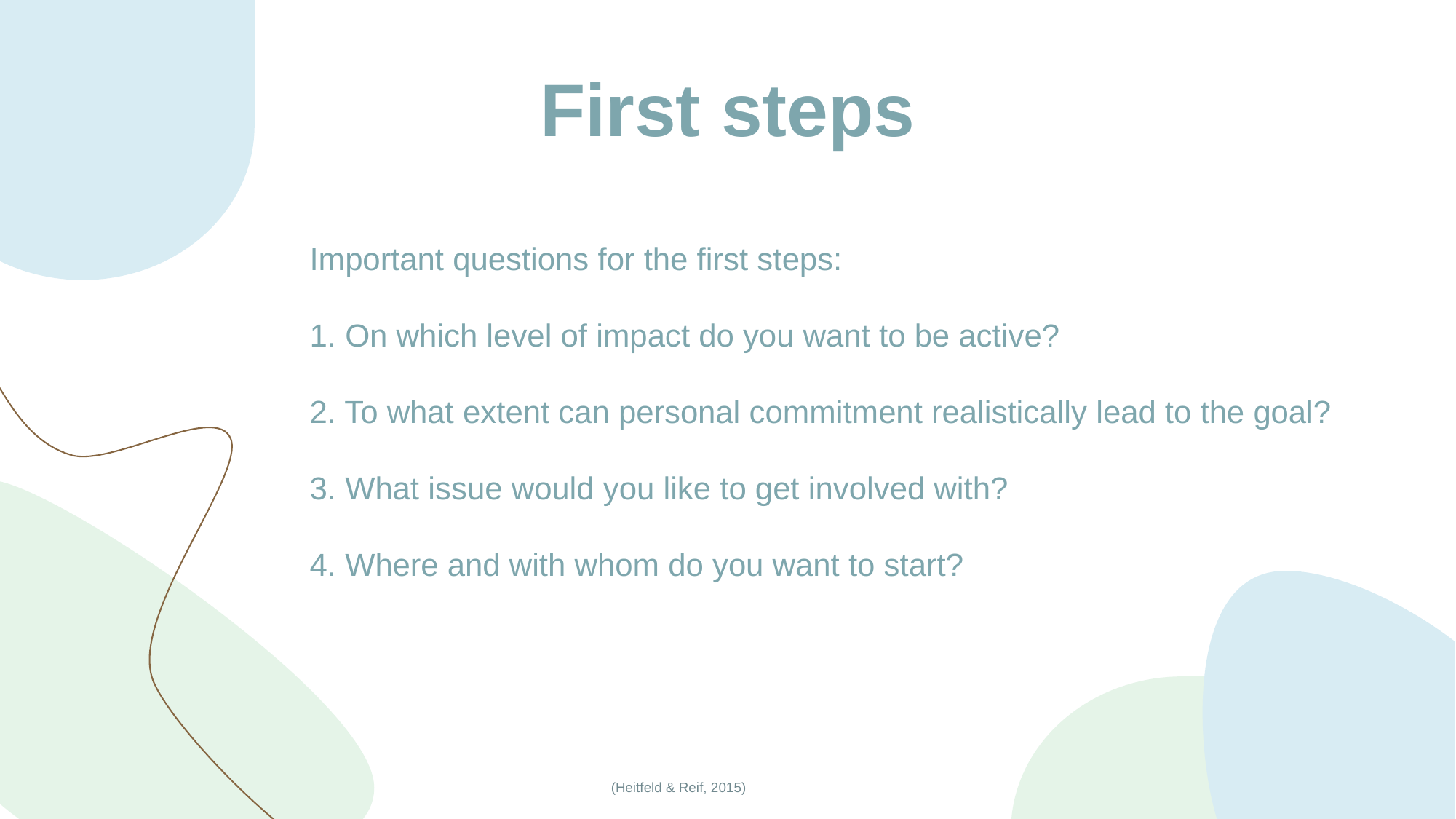

# First steps

Important questions for the first steps:

1. On which level of impact do you want to be active?
2. To what extent can personal commitment realistically lead to the goal?
3. What issue would you like to get involved with?
4. Where and with whom do you want to start?

16
(Heitfeld & Reif, 2015)